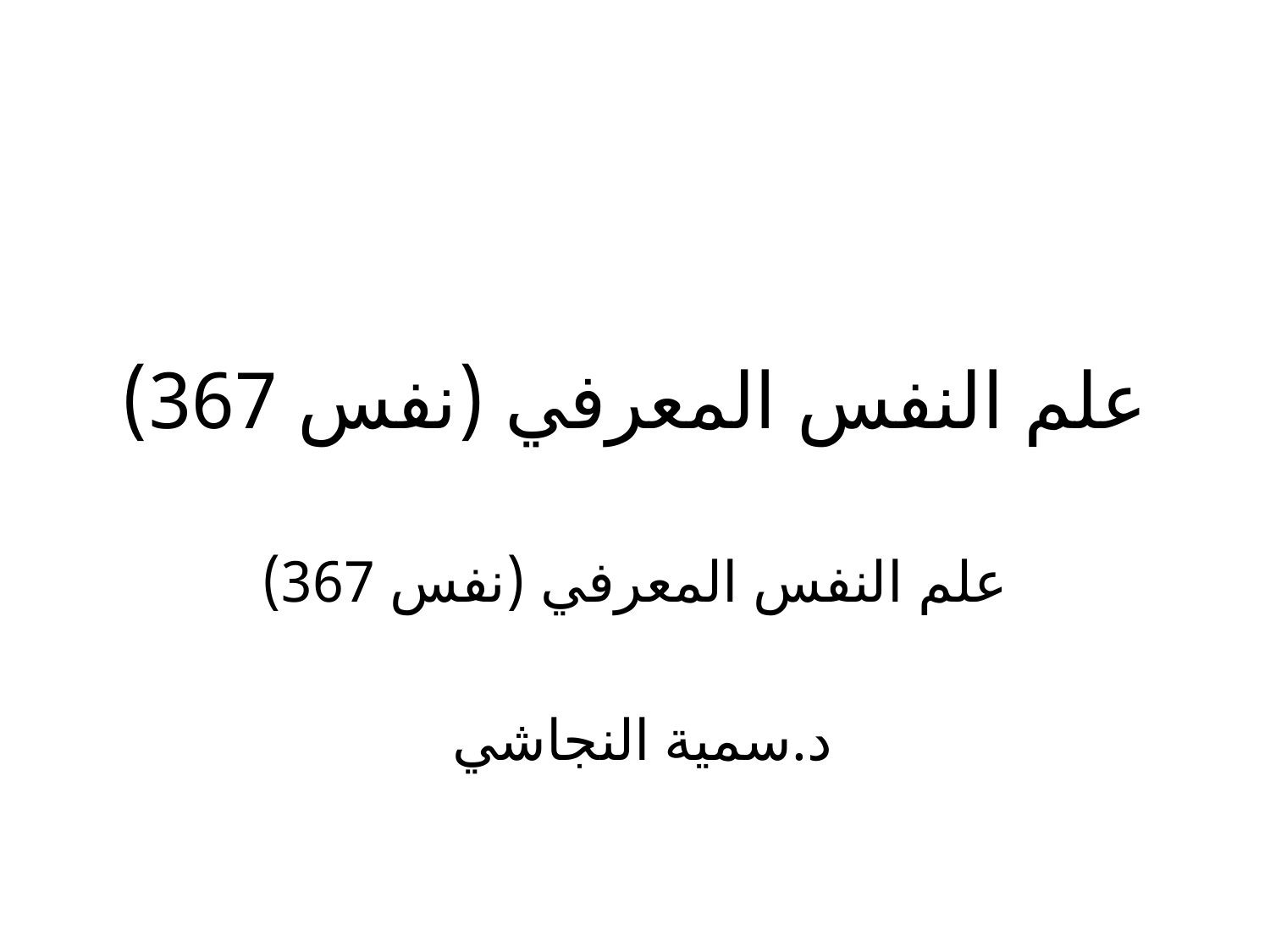

# علم النفس المعرفي (نفس 367)
علم النفس المعرفي (نفس 367)

د.سمية النجاشي